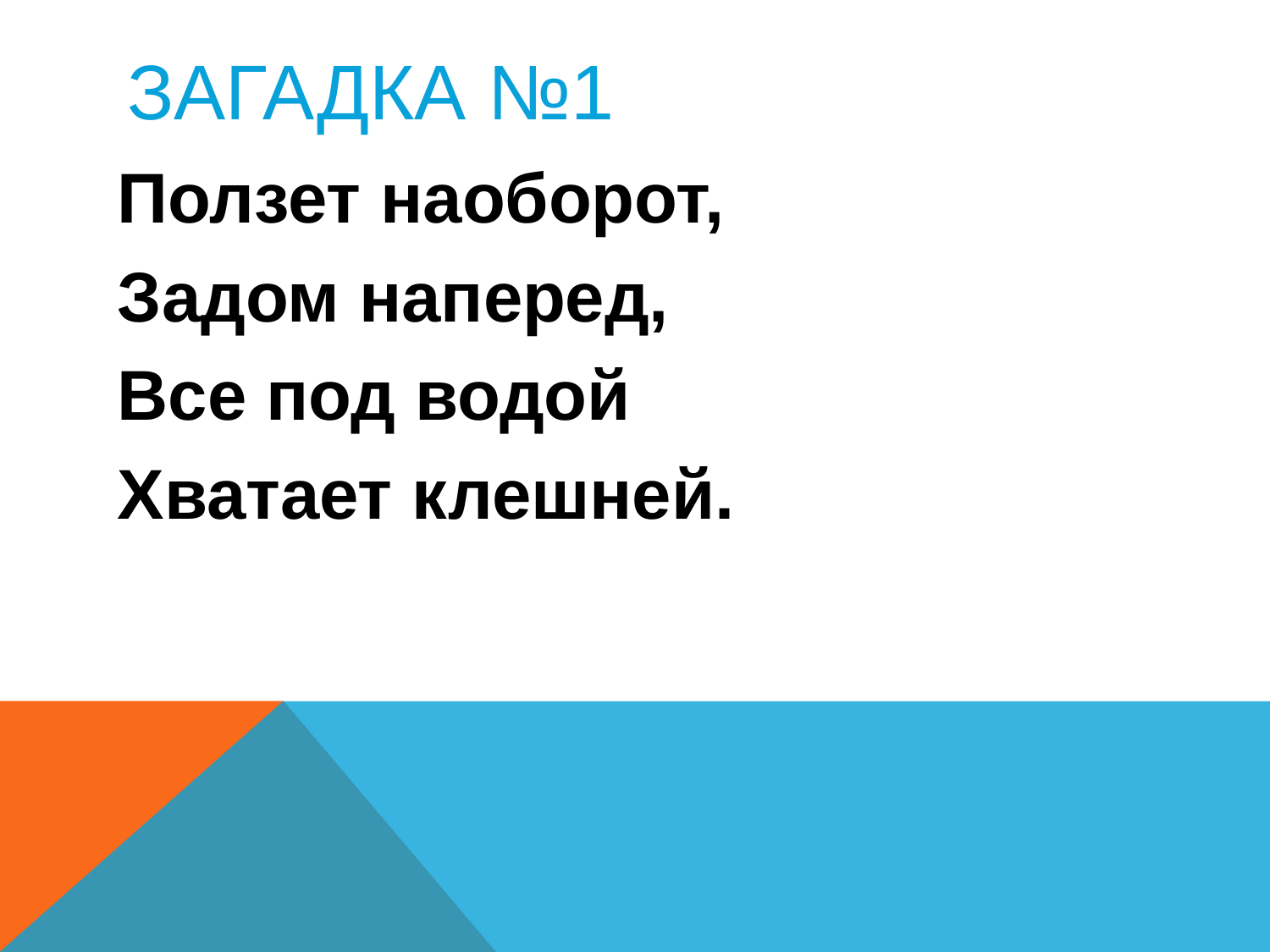

# ЗАГАДКА №1
Ползет наоборот,
Задом наперед,
Все под водой
Хватает клешней.